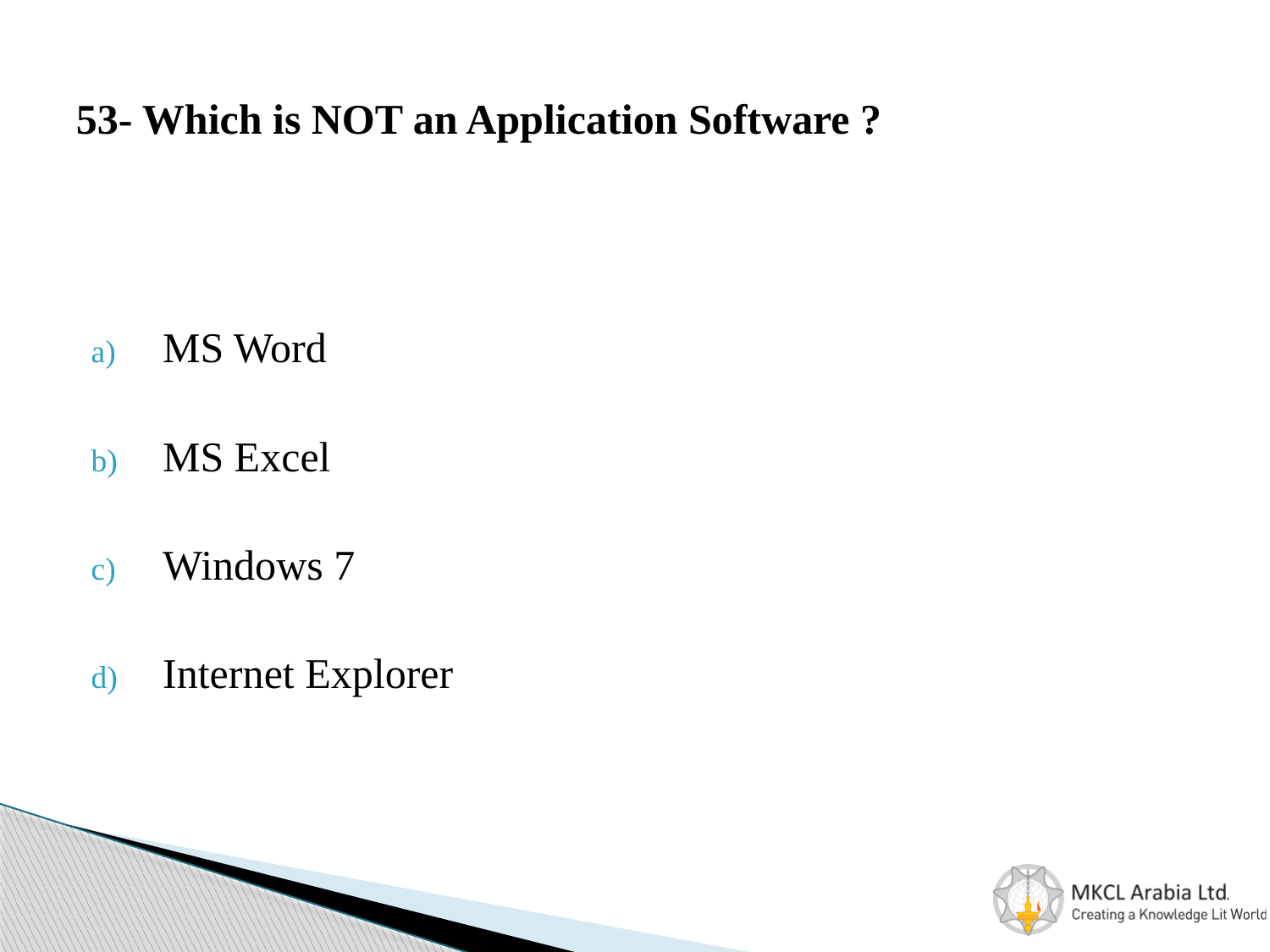

# 53- Which is NOT an Application Software ?

MS Word
MS Excel
Windows 7
Internet Explorer